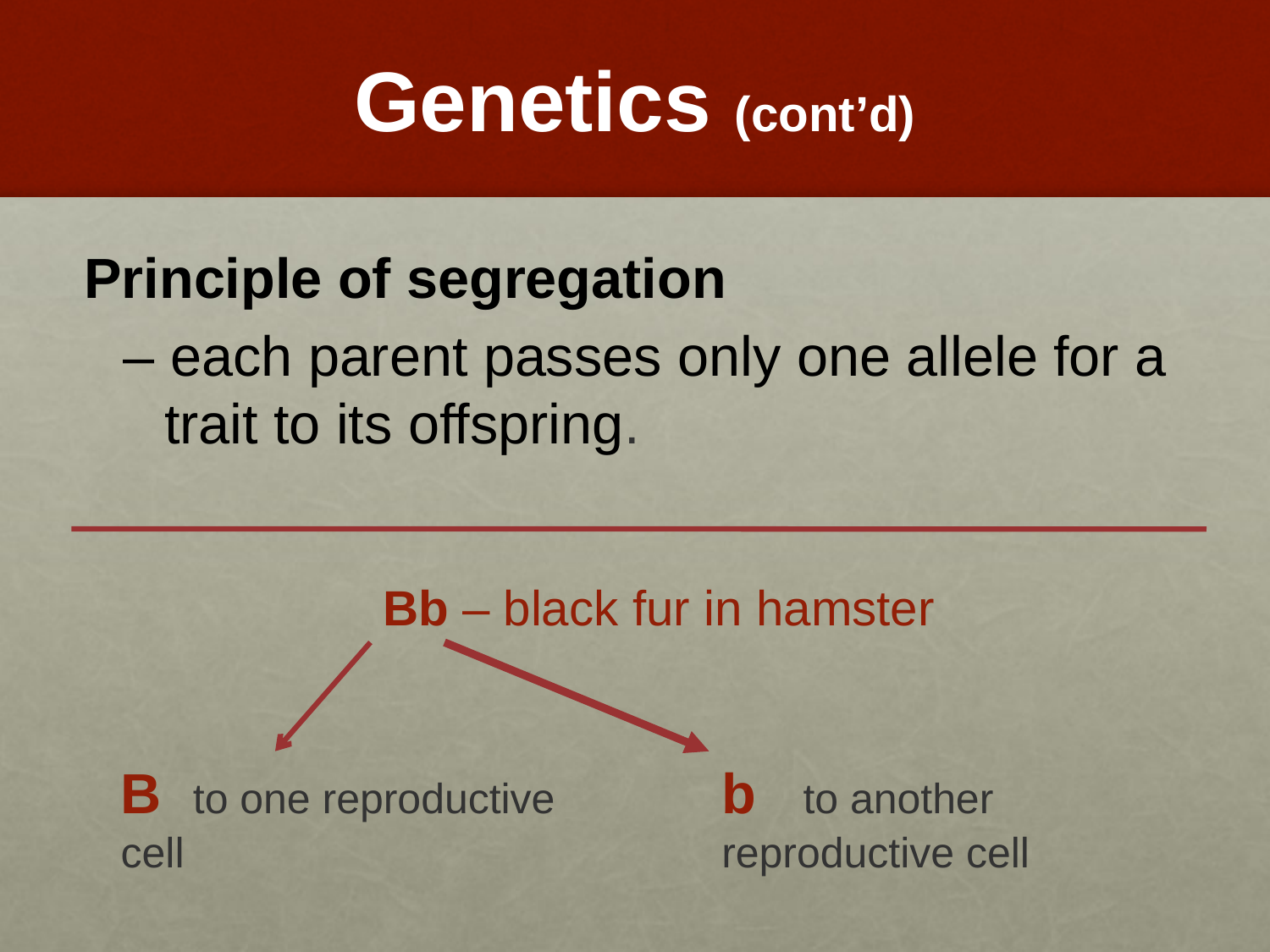

# Genetics (cont’d)
Principle of segregation
– each parent passes only one allele for a trait to its offspring.
Bb – black fur in hamster
B  to one reproductive cell

b   to another reproductive cell